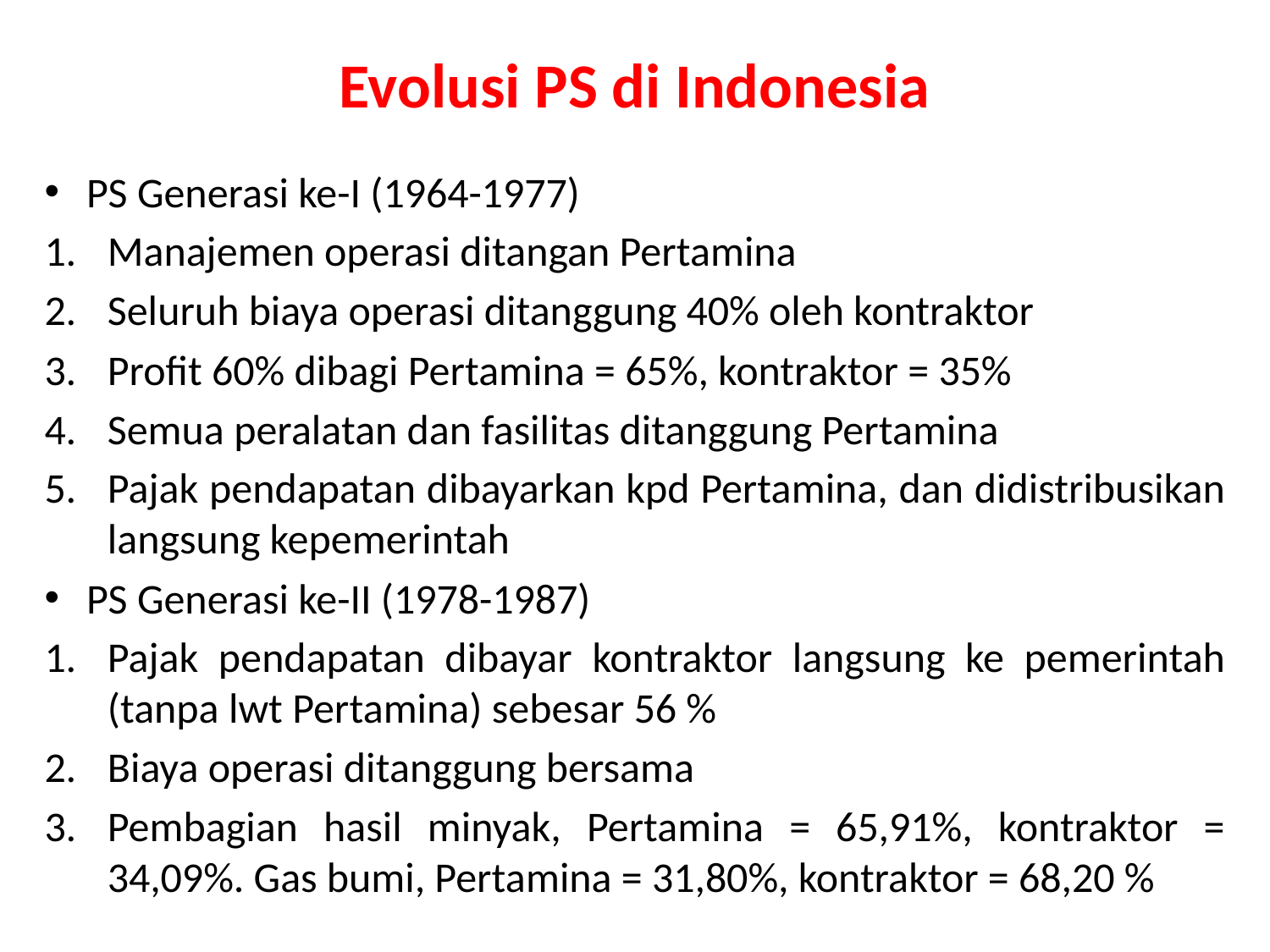

# Evolusi PS di Indonesia
PS Generasi ke-I (1964-1977)
Manajemen operasi ditangan Pertamina
Seluruh biaya operasi ditanggung 40% oleh kontraktor
Profit 60% dibagi Pertamina = 65%, kontraktor = 35%
Semua peralatan dan fasilitas ditanggung Pertamina
Pajak pendapatan dibayarkan kpd Pertamina, dan didistribusikan langsung kepemerintah
PS Generasi ke-II (1978-1987)
Pajak pendapatan dibayar kontraktor langsung ke pemerintah (tanpa lwt Pertamina) sebesar 56 %
Biaya operasi ditanggung bersama
Pembagian hasil minyak, Pertamina = 65,91%, kontraktor = 34,09%. Gas bumi, Pertamina = 31,80%, kontraktor = 68,20 %